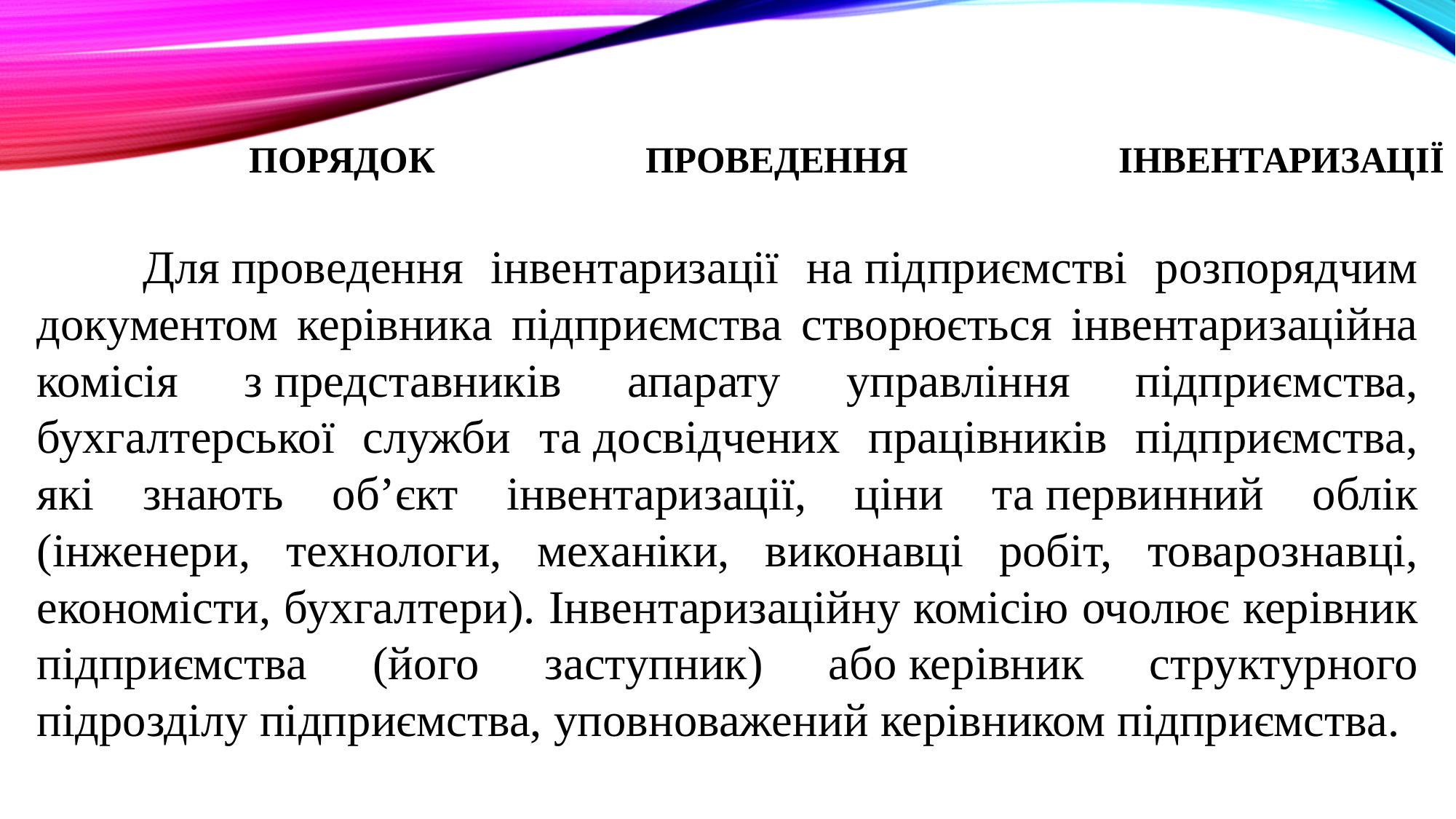

# Порядок проведення інвентаризації
	Для проведення інвентаризації на підприємстві розпорядчим документом керівника підприємства створюється інвентаризаційна комісія з представників апарату управління підприємства, бухгалтерської служби та досвідчених працівників підприємства, які знають об’єкт інвентаризації, ціни та первинний облік (інженери, технологи, механіки, виконавці робіт, товарознавці, економісти, бухгалтери). Інвентаризаційну комісію очолює керівник підприємства (його заступник) або керівник структурного підрозділу підприємства, уповноважений керівником підприємства.